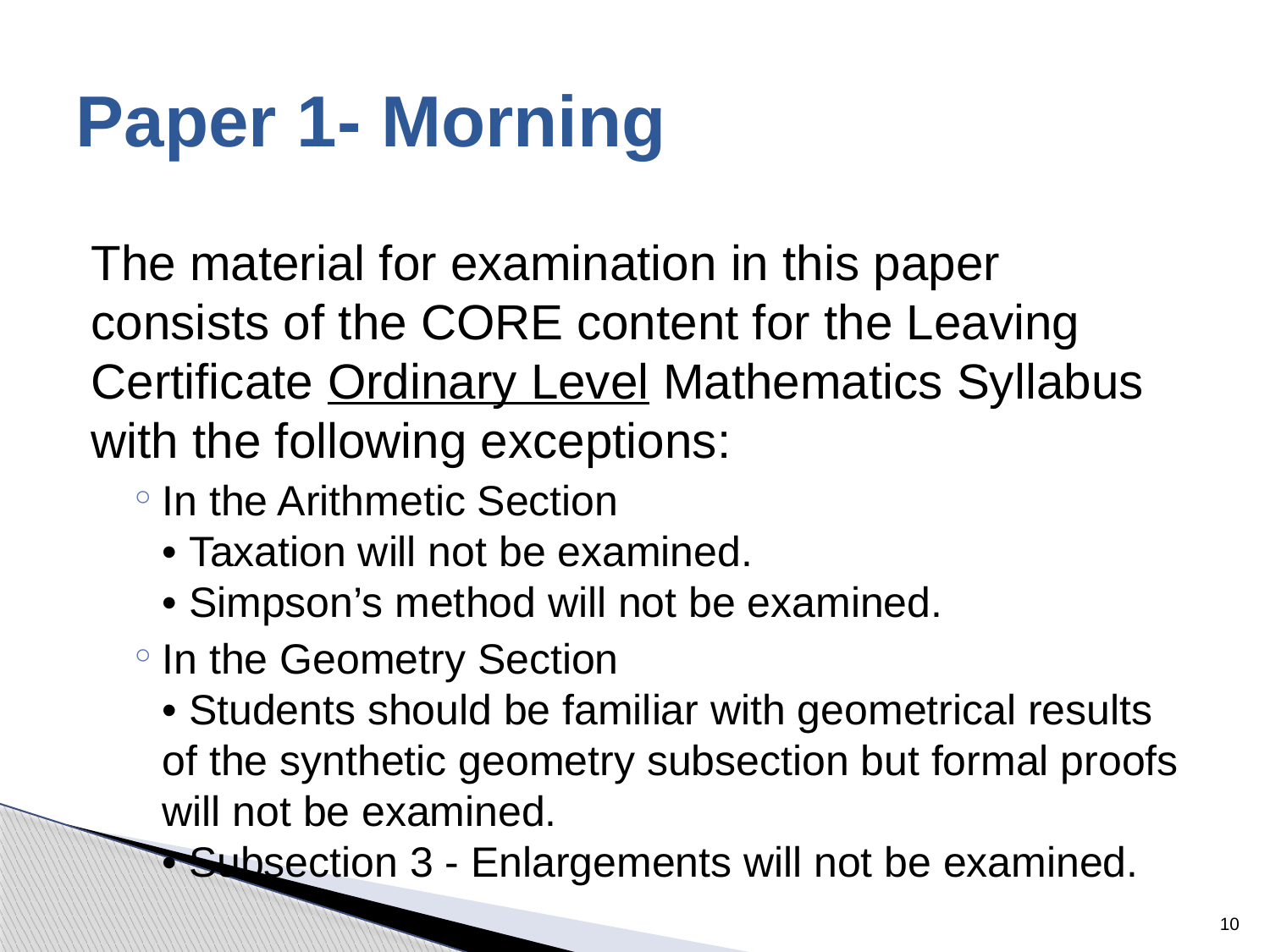

# Paper 1- Morning
The material for examination in this paper consists of the CORE content for the Leaving Certificate Ordinary Level Mathematics Syllabus with the following exceptions:
In the Arithmetic Section
• Taxation will not be examined.
• Simpson’s method will not be examined.
In the Geometry Section
• Students should be familiar with geometrical results of the synthetic geometry subsection but formal proofs will not be examined.
• Subsection 3 - Enlargements will not be examined.

10